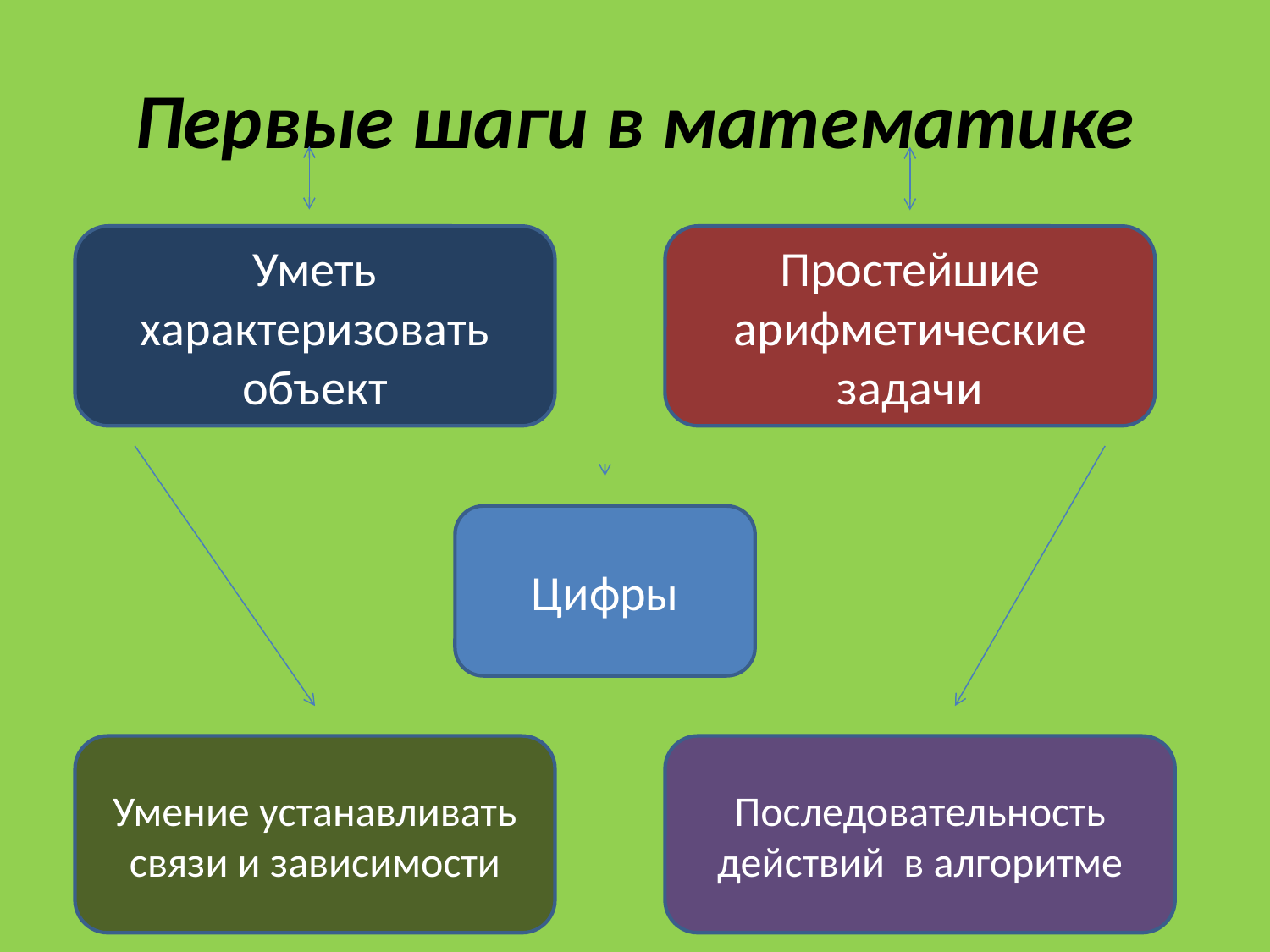

# Первые шаги в математике
Уметь характеризовать объект
Простейшие арифметические задачи
Цифры
Умение устанавливать связи и зависимости
Последовательность действий  в алгоритме